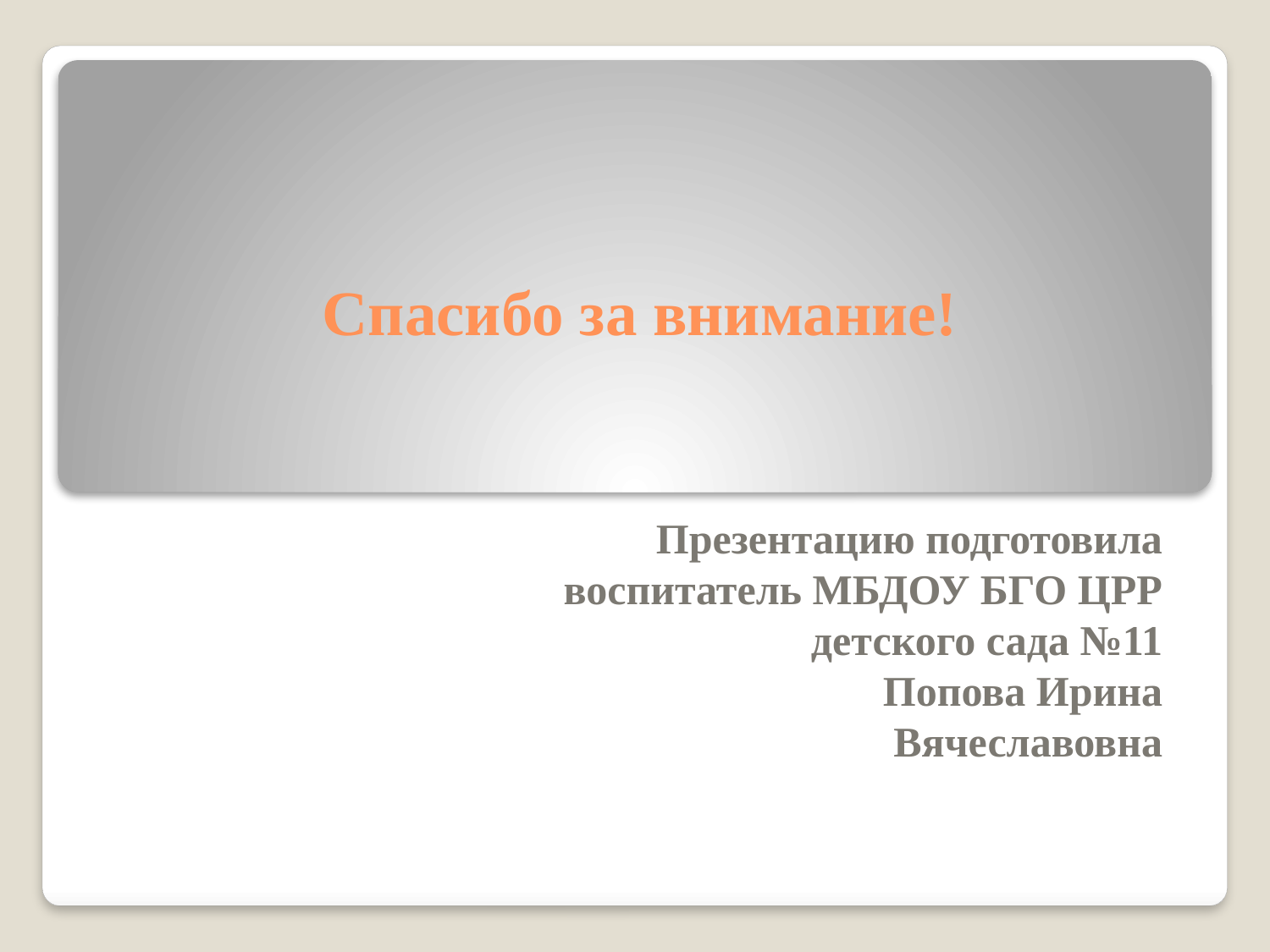

# Спасибо за внимание!
Презентацию подготовила
воспитатель МБДОУ БГО ЦРР
детского сада №11
Попова Ирина
Вячеславовна